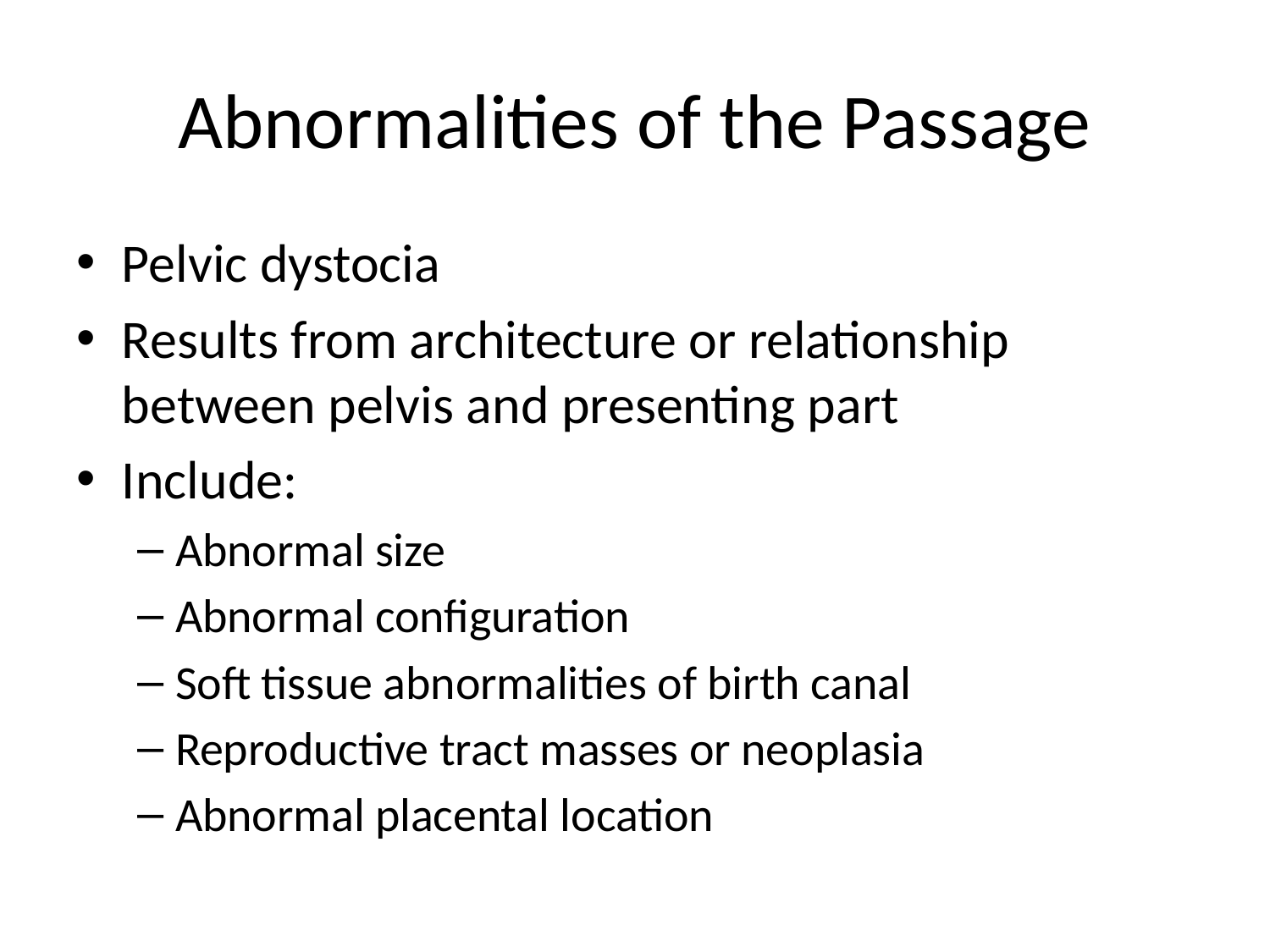

# Abnormalities of the Passage
Pelvic dystocia
Results from architecture or relationship between pelvis and presenting part
Include:
Abnormal size
Abnormal configuration
Soft tissue abnormalities of birth canal
Reproductive tract masses or neoplasia
Abnormal placental location